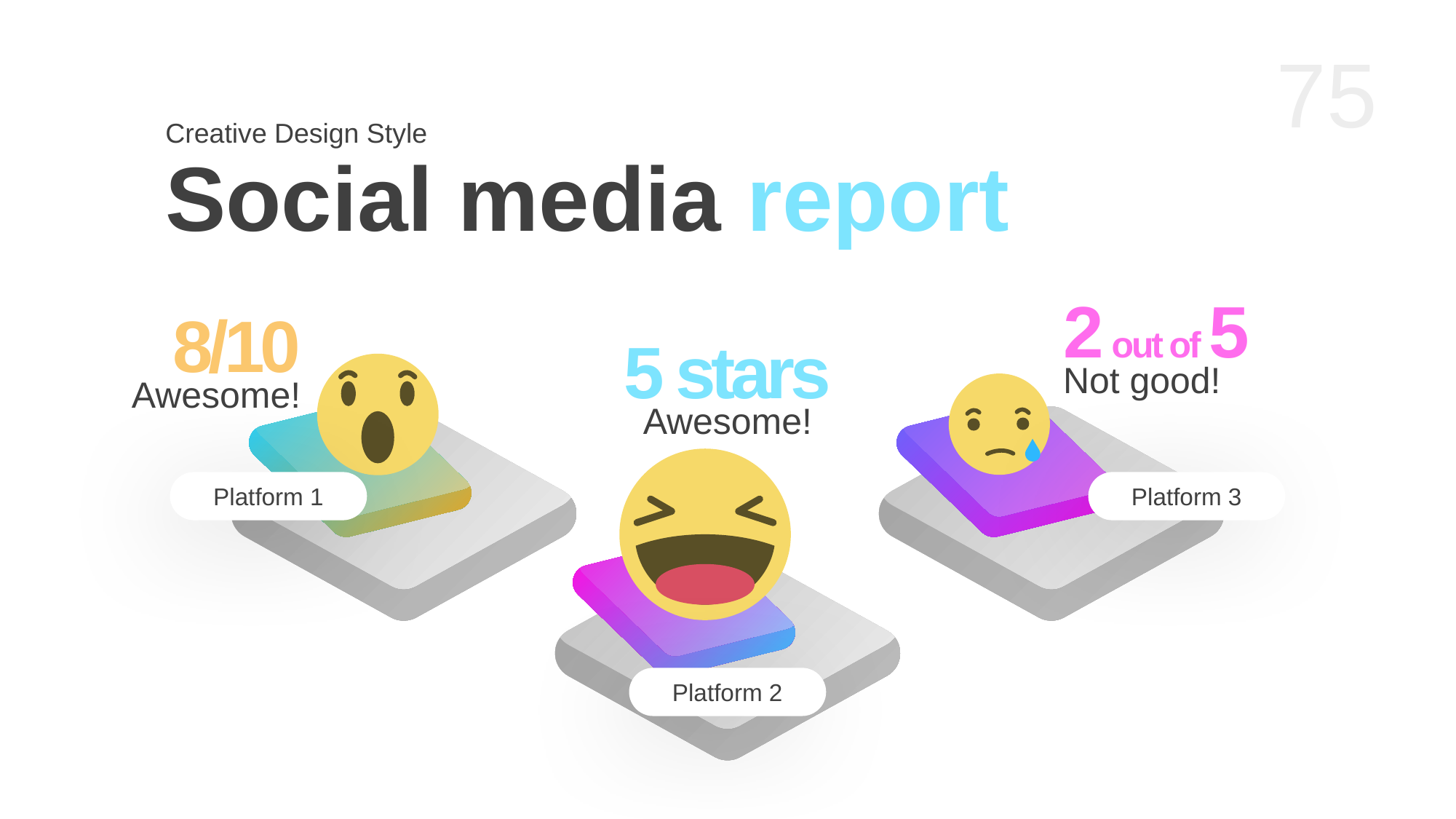

Creative Design Style
Social media report
2 out of 5
Not good!
8/10
Awesome!
5 stars
Awesome!

Platform 1
Platform 3

Platform 2